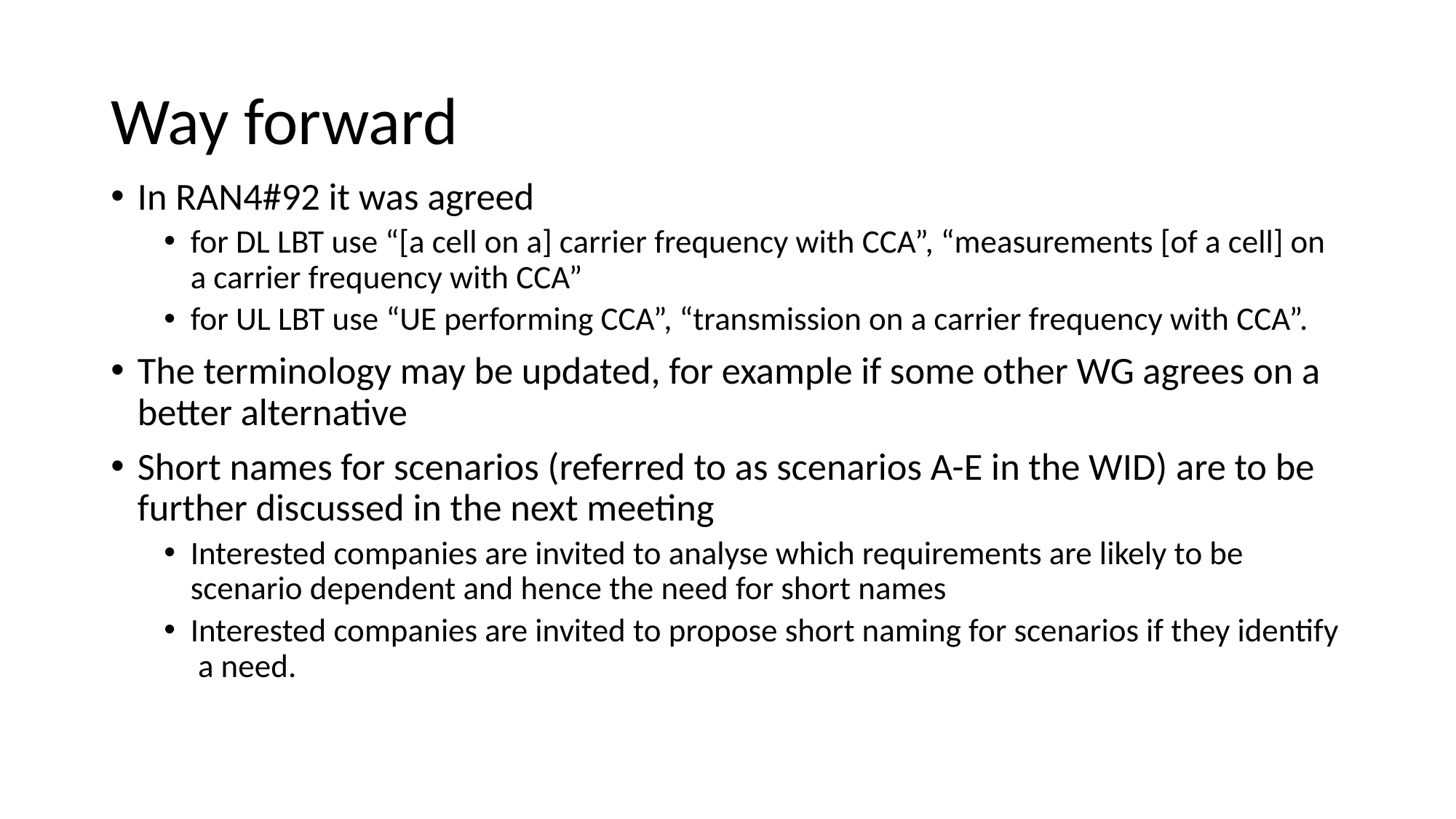

# Way forward
In RAN4#92 it was agreed
for DL LBT use “[a cell on a] carrier frequency with CCA”, “measurements [of a cell] on a carrier frequency with CCA”
for UL LBT use “UE performing CCA”, “transmission on a carrier frequency with CCA”.
The terminology may be updated, for example if some other WG agrees on a better alternative
Short names for scenarios (referred to as scenarios A-E in the WID) are to be further discussed in the next meeting
Interested companies are invited to analyse which requirements are likely to be scenario dependent and hence the need for short names
Interested companies are invited to propose short naming for scenarios if they identify  a need.